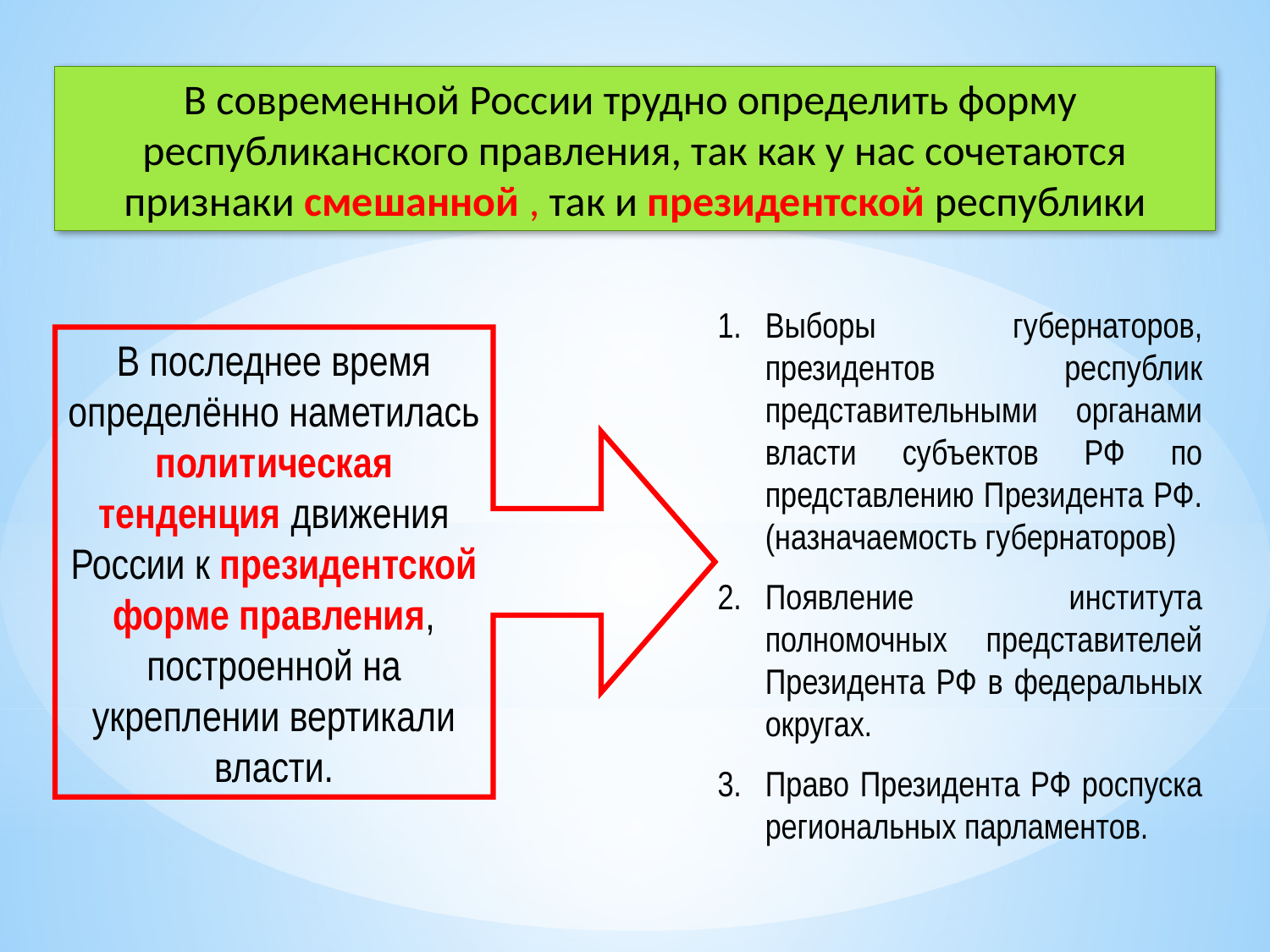

В современной России трудно определить форму
республиканского правления, так как у нас сочетаются признаки смешанной , так и президентской республики
Выборы губернаторов, президентов республик представительными органами власти субъектов РФ по представлению Президента РФ. (назначаемость губернаторов)
Появление института полномочных представителей Президента РФ в федеральных округах.
Право Президента РФ роспуска региональных парламентов.
В последнее время определённо наметилась политическая тенденция движения России к президентской форме правления, построенной на укреплении вертикали власти.